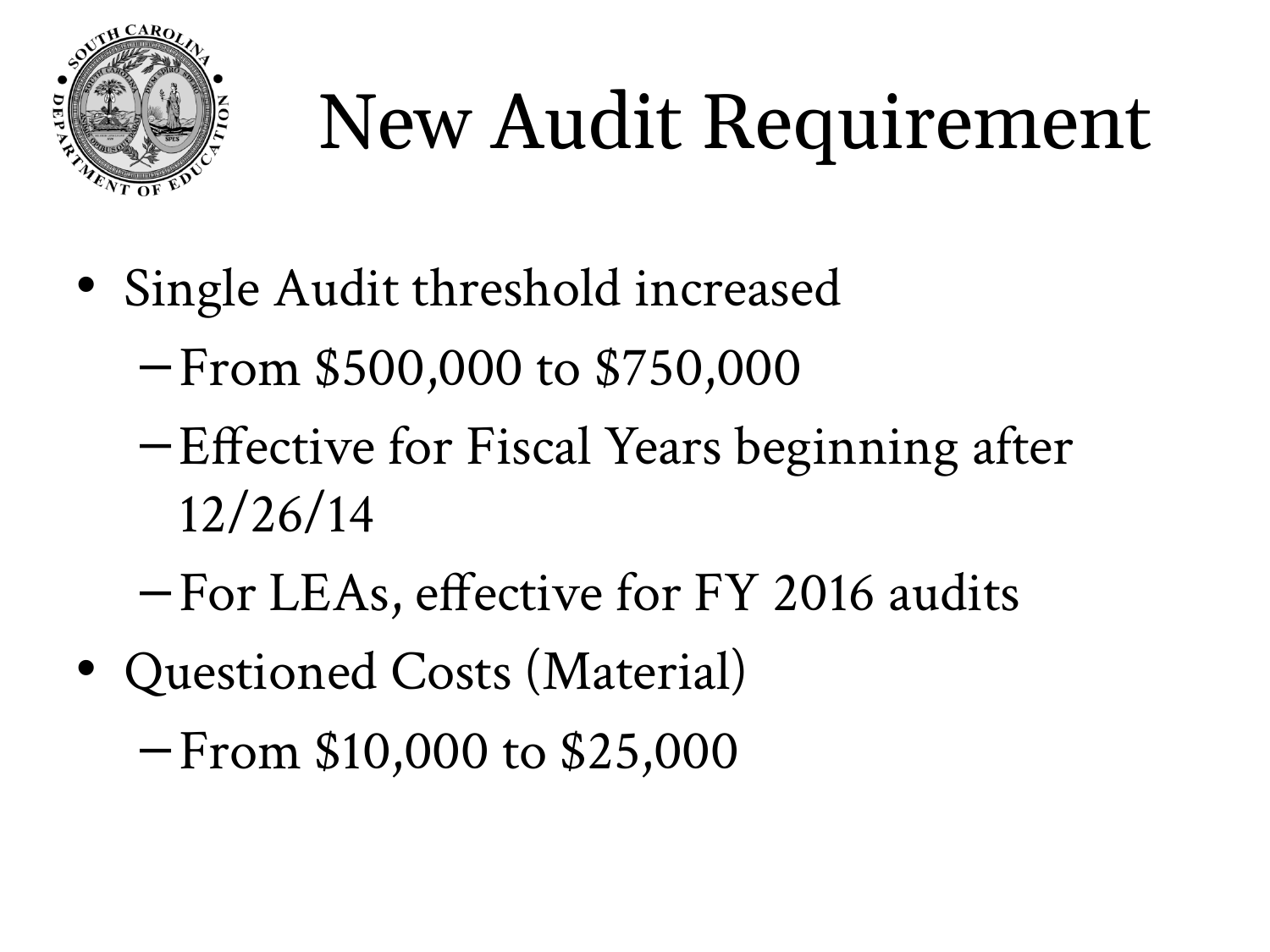

# New Audit Requirement
Single Audit threshold increased
From $500,000 to $750,000
Effective for Fiscal Years beginning after 12/26/14
For LEAs, effective for FY 2016 audits
Questioned Costs (Material)
From $10,000 to $25,000